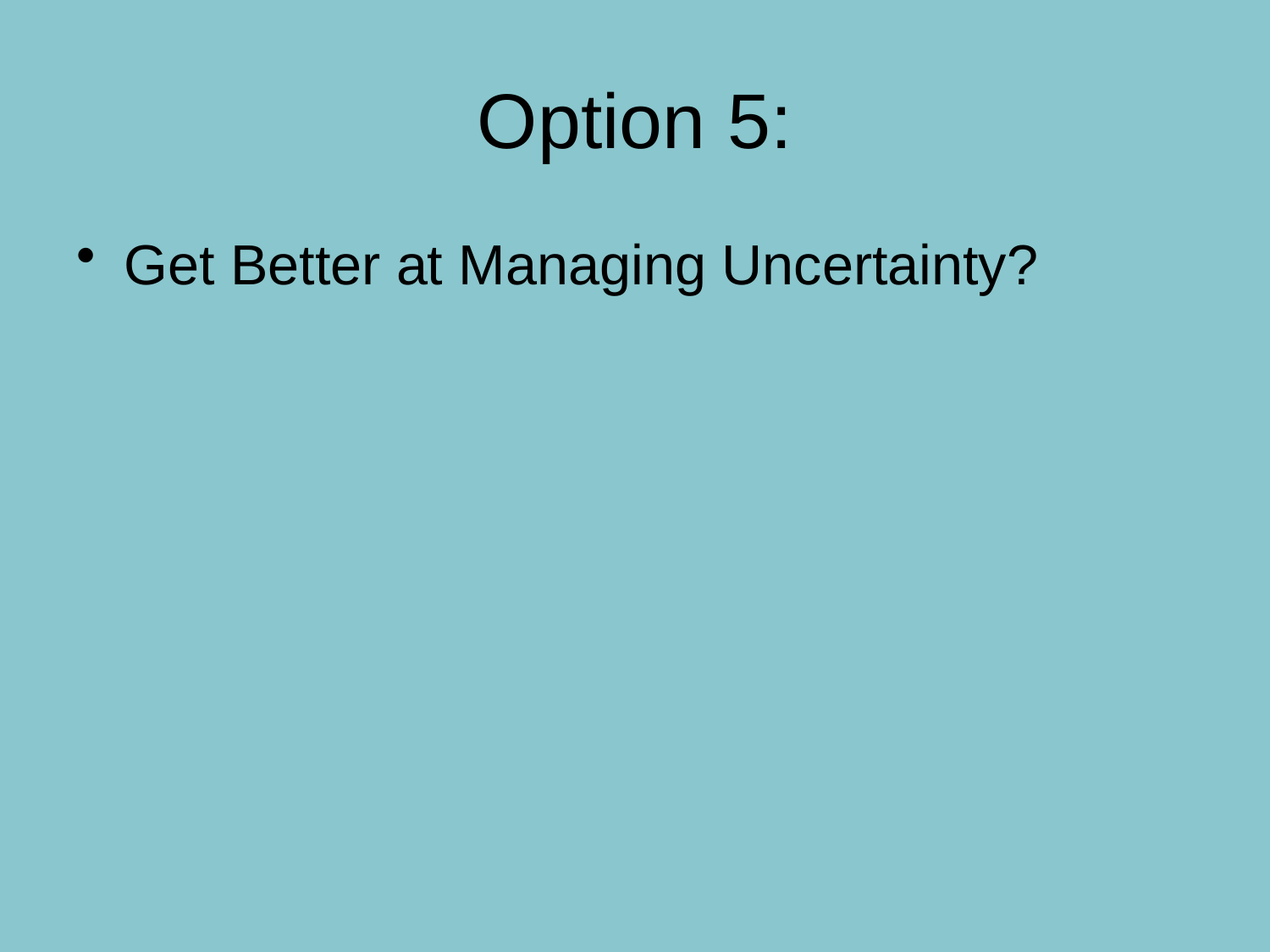

# Option 5:
Get Better at Managing Uncertainty?